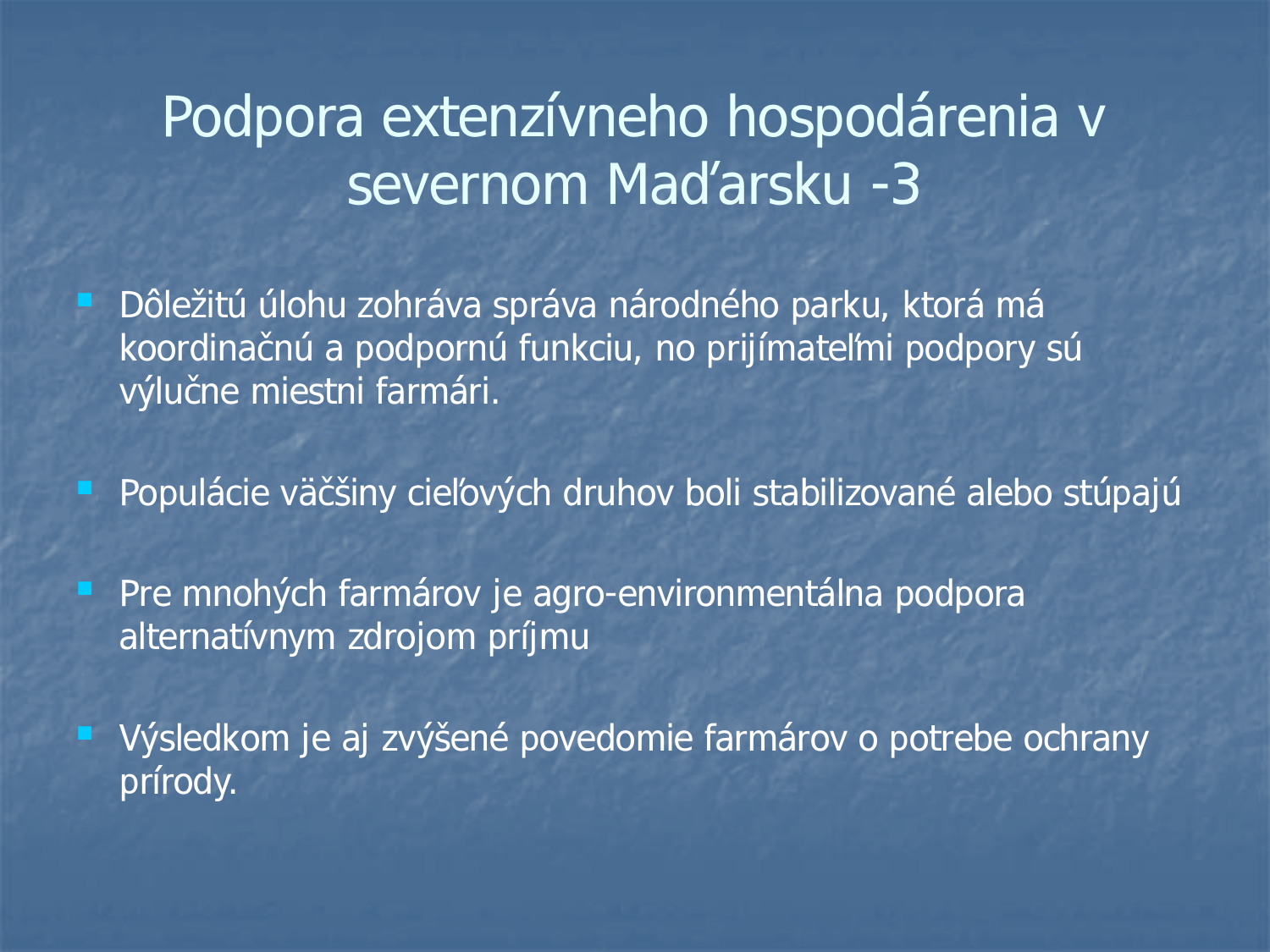

# Podpora extenzívneho hospodárenia v severnom Maďarsku -3
Dôležitú úlohu zohráva správa národného parku, ktorá má koordinačnú a podpornú funkciu, no prijímateľmi podpory sú výlučne miestni farmári.

Populácie väčšiny cieľových druhov boli stabilizované alebo stúpajú

Pre mnohých farmárov je agro-environmentálna podpora alternatívnym zdrojom príjmu

Výsledkom je aj zvýšené povedomie farmárov o potrebe ochrany prírody.